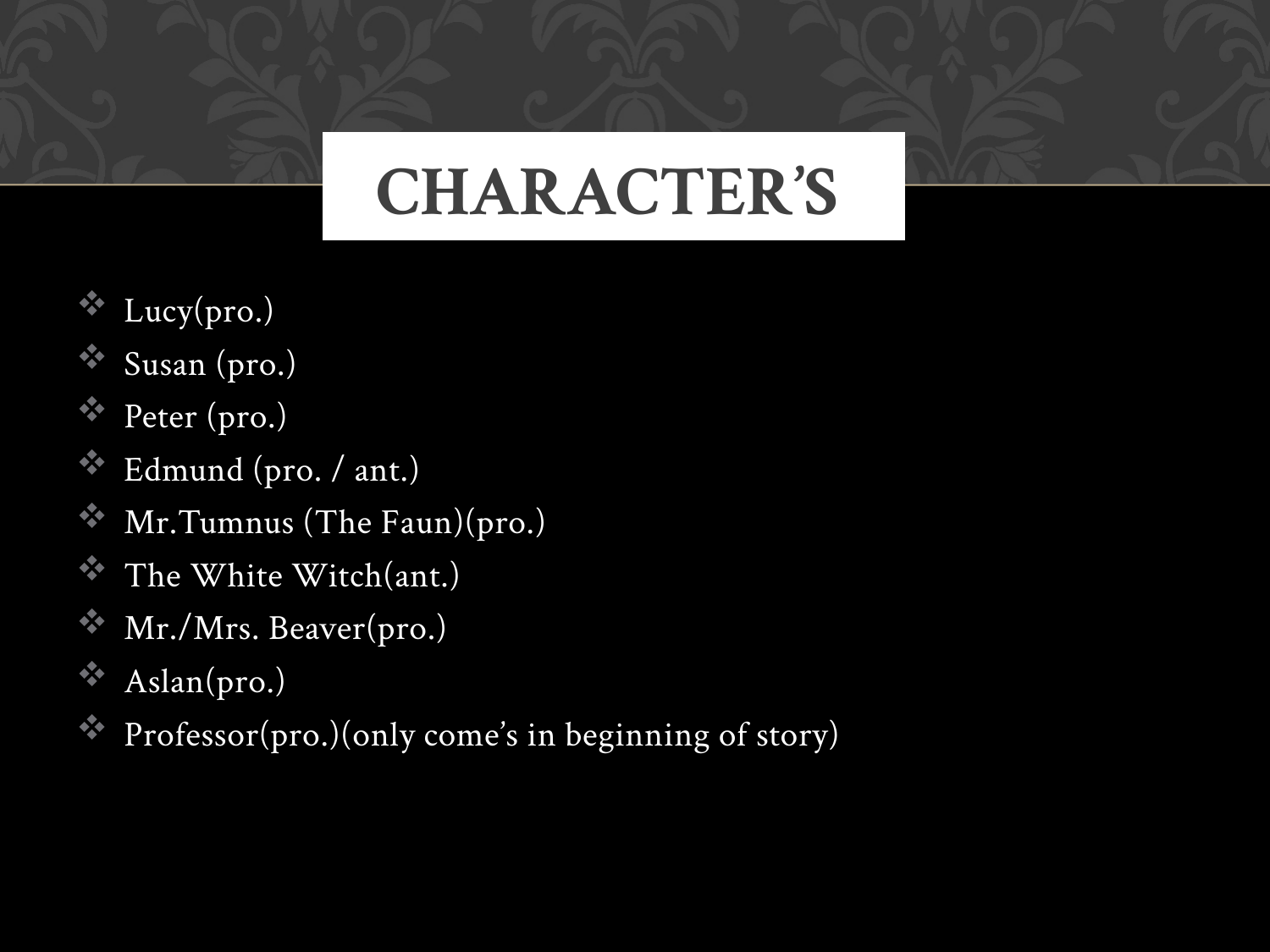

# Character’s
Lucy(pro.)
Susan (pro.)
Peter (pro.)
Edmund (pro. / ant.)
Mr.Tumnus (The Faun)(pro.)
The White Witch(ant.)
Mr./Mrs. Beaver(pro.)
Aslan(pro.)
Professor(pro.)(only come’s in beginning of story)